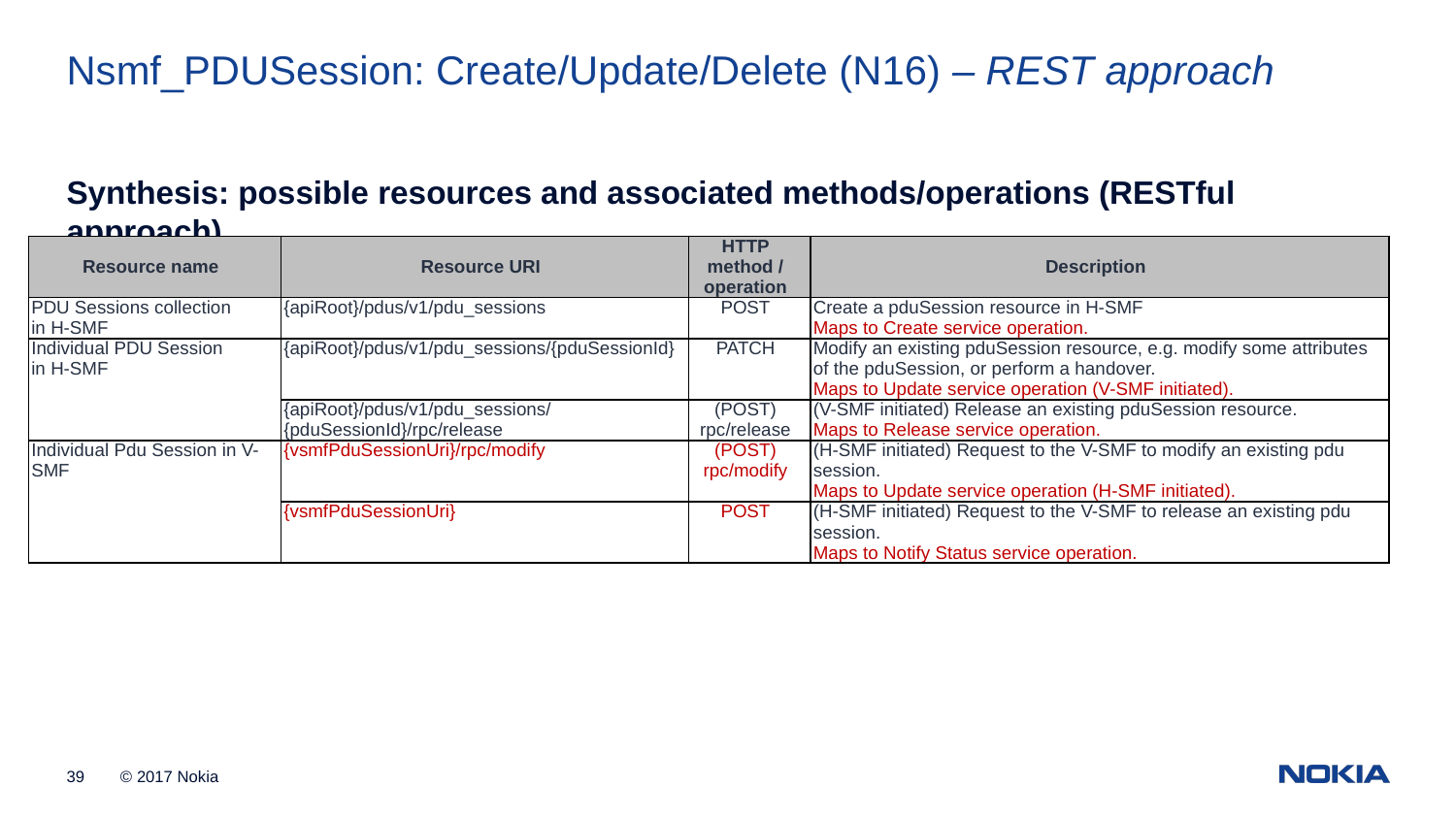

Nsmf_PDUSession: Create/Update/Delete (N16) – REST approach
Synthesis: possible resources and associated methods/operations (RESTful approach)

| Resource name | Resource URI | HTTP method / operation | Description |
| --- | --- | --- | --- |
| PDU Sessions collection in H-SMF | {apiRoot}/pdus/v1/pdu\_sessions | POST | Create a pduSession resource in H-SMF Maps to Create service operation. |
| Individual PDU Session in H-SMF | {apiRoot}/pdus/v1/pdu\_sessions/{pduSessionId} | PATCH | Modify an existing pduSession resource, e.g. modify some attributes of the pduSession, or perform a handover. Maps to Update service operation (V-SMF initiated). |
|  | {apiRoot}/pdus/v1/pdu\_sessions/{pduSessionId}/rpc/release | (POST) rpc/release | (V-SMF initiated) Release an existing pduSession resource. Maps to Release service operation. |
| Individual Pdu Session in V-SMF | {vsmfPduSessionUri}/rpc/modify | (POST) rpc/modify | (H-SMF initiated) Request to the V-SMF to modify an existing pdu session. Maps to Update service operation (H-SMF initiated). |
|  | {vsmfPduSessionUri} | POST | (H-SMF initiated) Request to the V-SMF to release an existing pdu session. Maps to Notify Status service operation. |